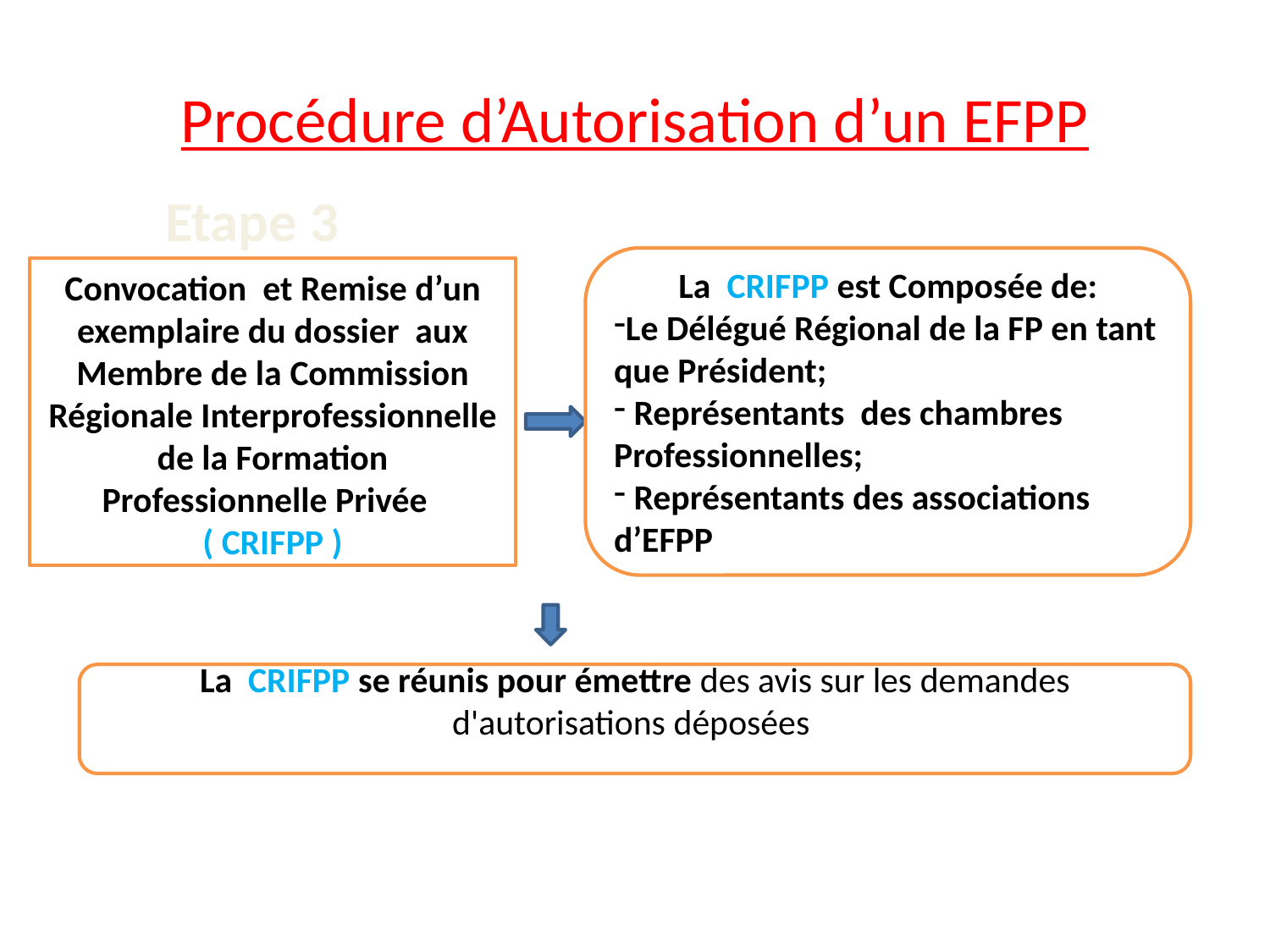

# Procédure d’Autorisation d’un EFPP
       Etape 3
La  CRIFPP est Composée de:
Le Délégué Régional de la FP en tant que Président;
 Représentants  des chambres Professionnelles;
 Représentants des associations d’EFPP

Convocation  et Remise d’un exemplaire du dossier  aux Membre de la Commission Régionale Interprofessionnelle de la Formation Professionnelle Privée
( CRIFPP )

La  CRIFPP se réunis pour émettre des avis sur les demandes d'autorisations déposées